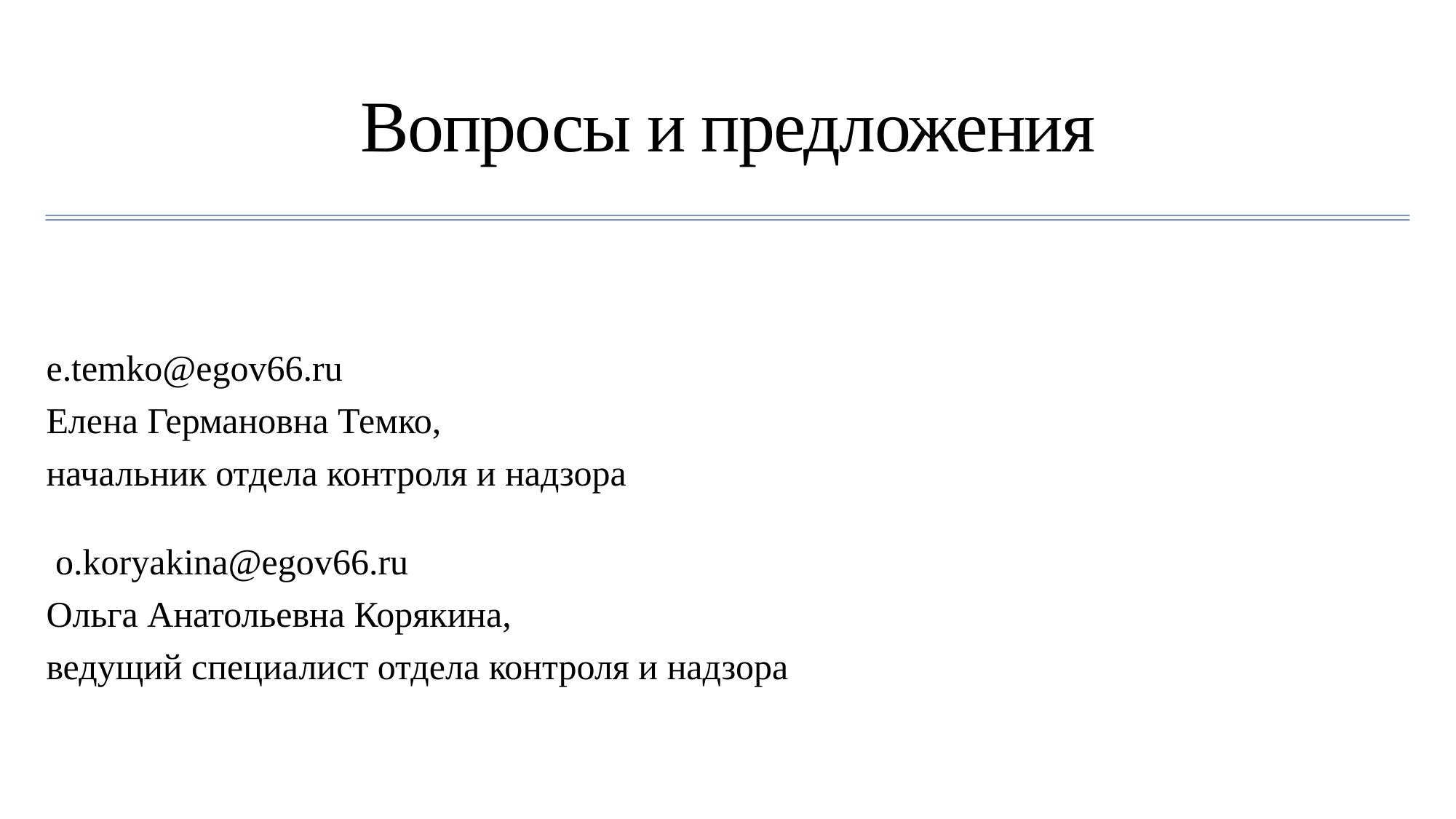

# Вопросы и предложения
e.temko@egov66.ru
Елена Германовна Темко,
начальник отдела контроля и надзора
 o.koryakina@egov66.ru
Ольга Анатольевна Корякина,
ведущий специалист отдела контроля и надзора